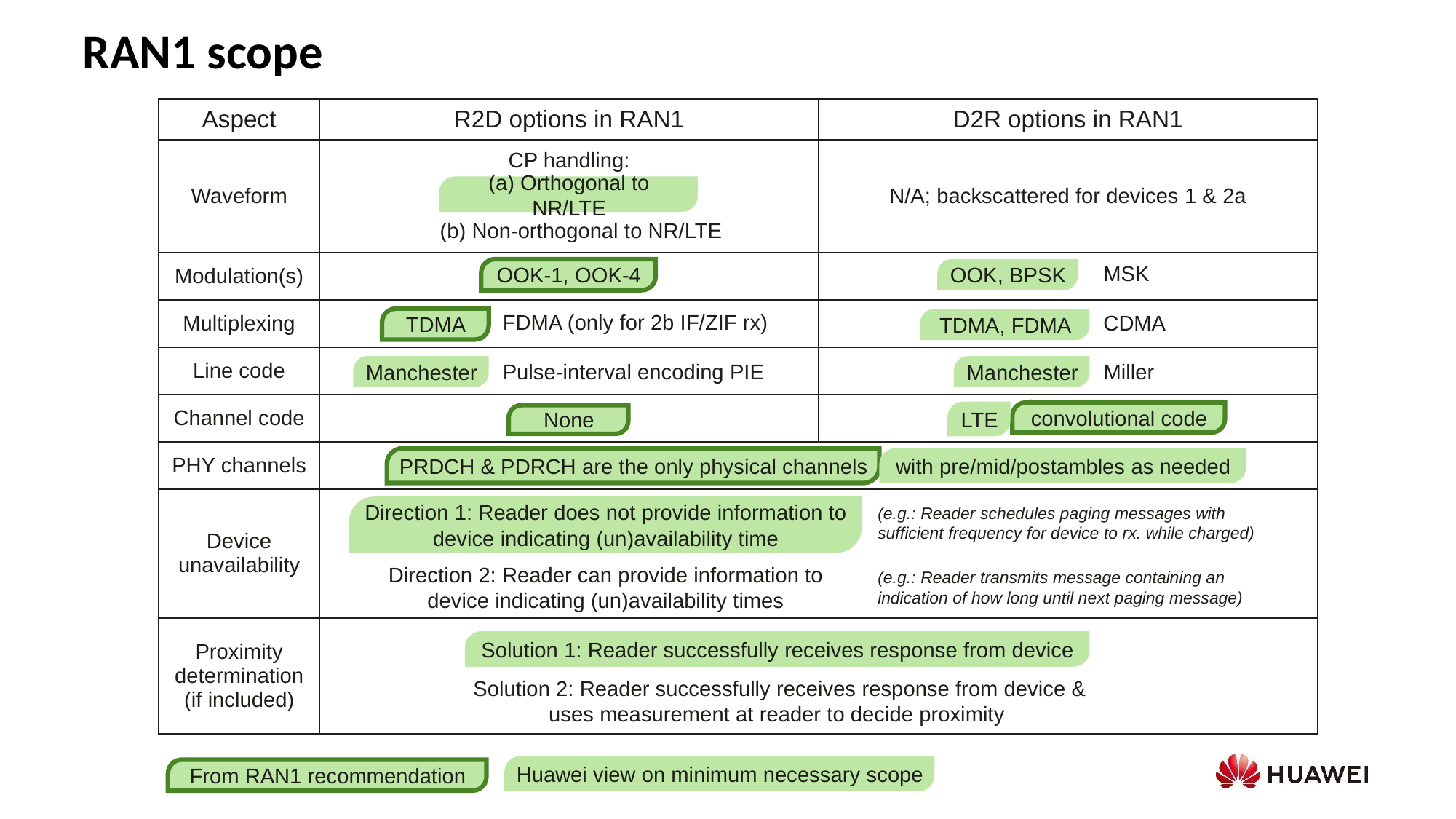

RAN1 scope
| Aspect | R2D options in RAN1 | D2R options in RAN1 |
| --- | --- | --- |
| Waveform | CP handling: | N/A; backscattered for devices 1 & 2a |
| Modulation(s) |  |  |
| Multiplexing |  |  |
| Line code |  |  |
| Channel code |  |  |
| PHY channels |  |  |
| Device unavailability |  |  |
| Proximity determination (if included) |  |  |
(a) Orthogonal to NR/LTE
(b) Non-orthogonal to NR/LTE
MSK
OOK-1, OOK-4
OOK, BPSK
FDMA (only for 2b IF/ZIF rx)
CDMA
TDMA
TDMA, FDMA
Pulse-interval encoding PIE
Miller
Manchester
Manchester
LTE
convolutional code
None
PRDCH & PDRCH are the only physical channels
with pre/mid/postambles as needed
Direction 1: Reader does not provide information to device indicating (un)availability time
(e.g.: Reader schedules paging messages with sufficient frequency for device to rx. while charged)
Direction 2: Reader can provide information to device indicating (un)availability times
(e.g.: Reader transmits message containing an indication of how long until next paging message)
Solution 1: Reader successfully receives response from device
Solution 2: Reader successfully receives response from device & uses measurement at reader to decide proximity
Huawei view on minimum necessary scope
From RAN1 recommendation